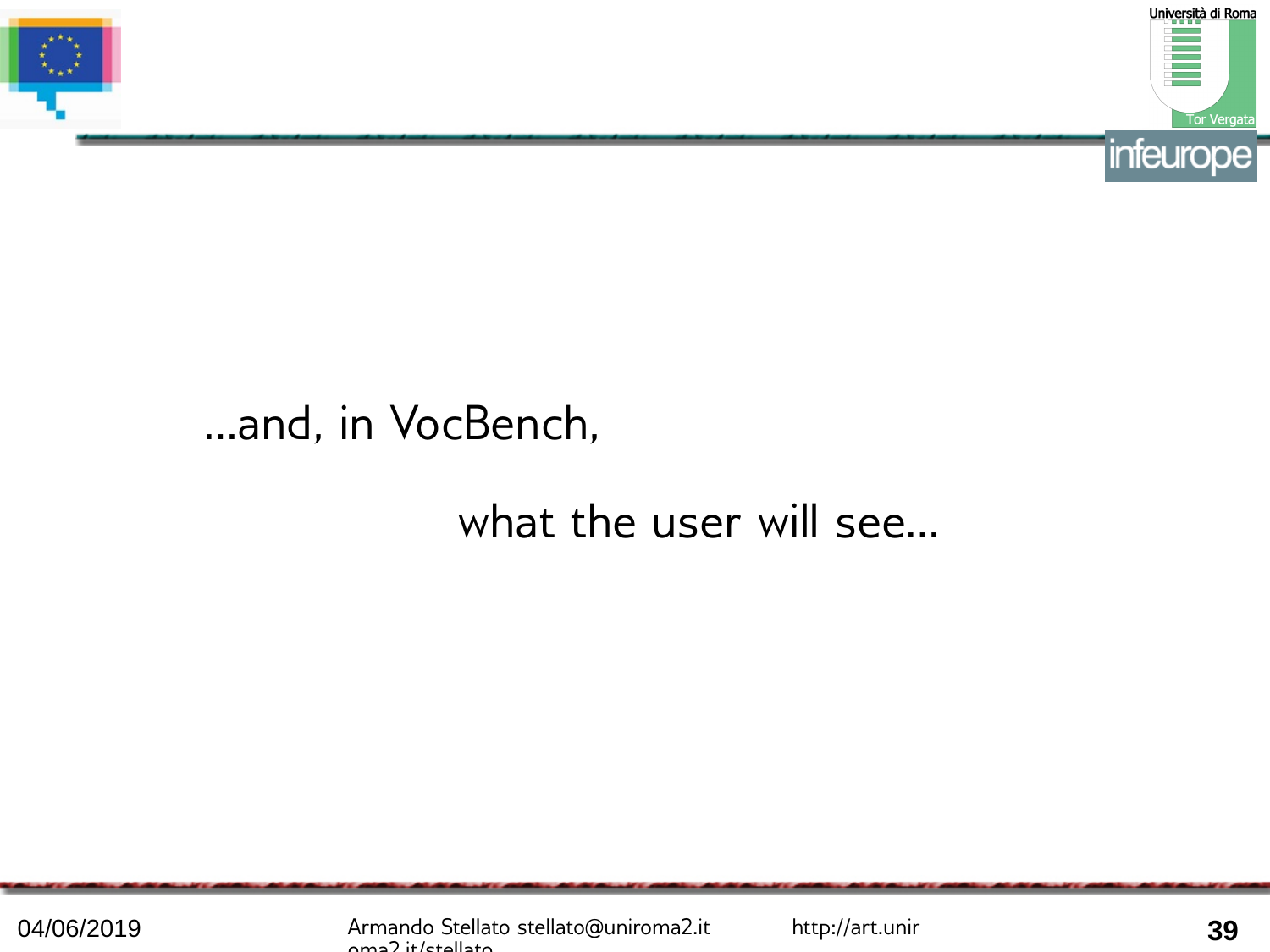

#

	…and, in VocBench,
			what the user will see…
Armando Stellato stellato@uniroma2.it            http://art.uniroma2.it/stellato
04/06/2019
39